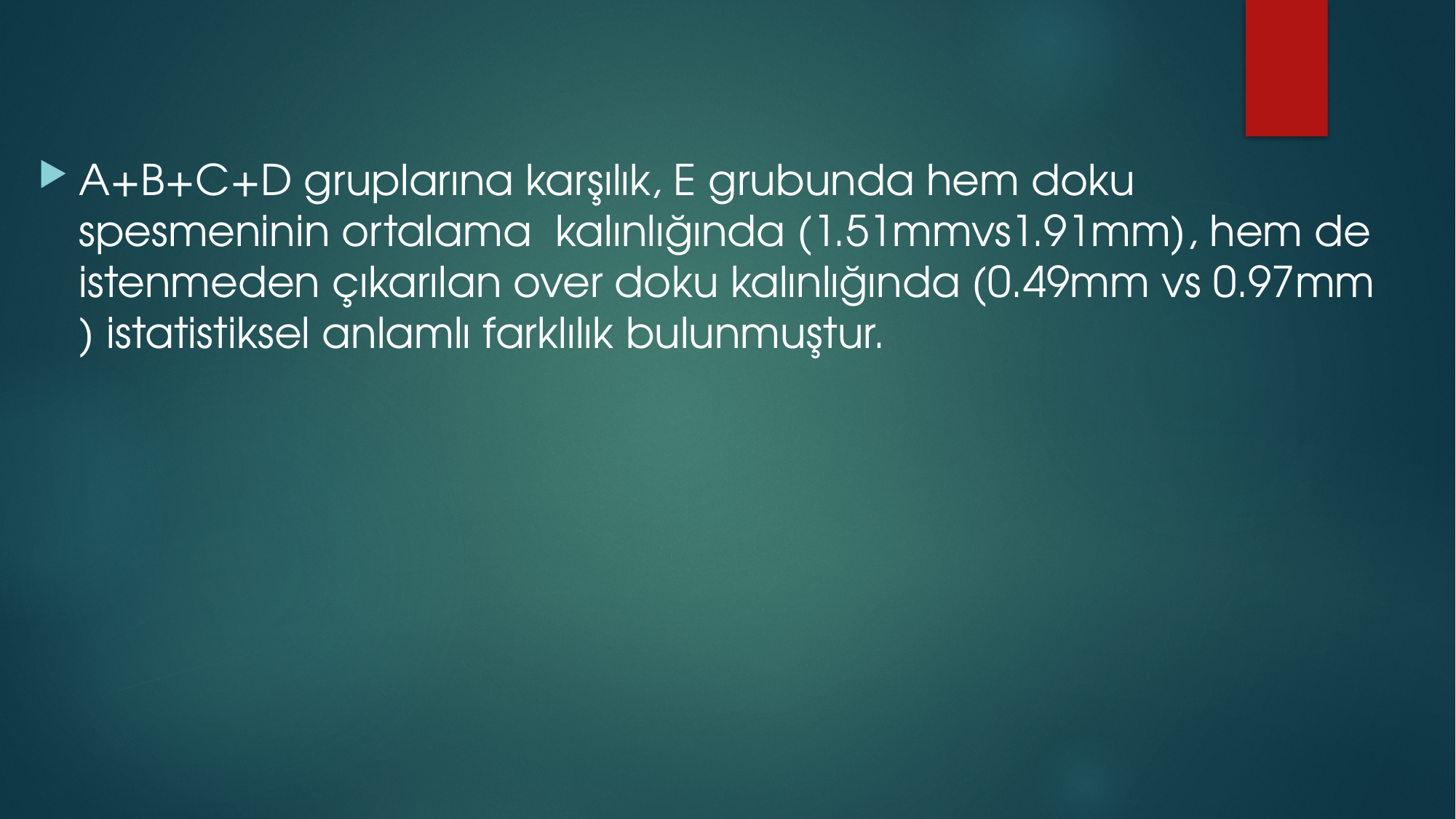

A+B+C+D gruplarına karşılık, E grubunda hem doku spesmeninin ortalama  kalınlığında (1.51mmvs1.91mm), hem de istenmeden çıkarılan over doku kalınlığında (0.49mm vs 0.97mm ) istatistiksel anlamlı farklılık bulunmuştur.